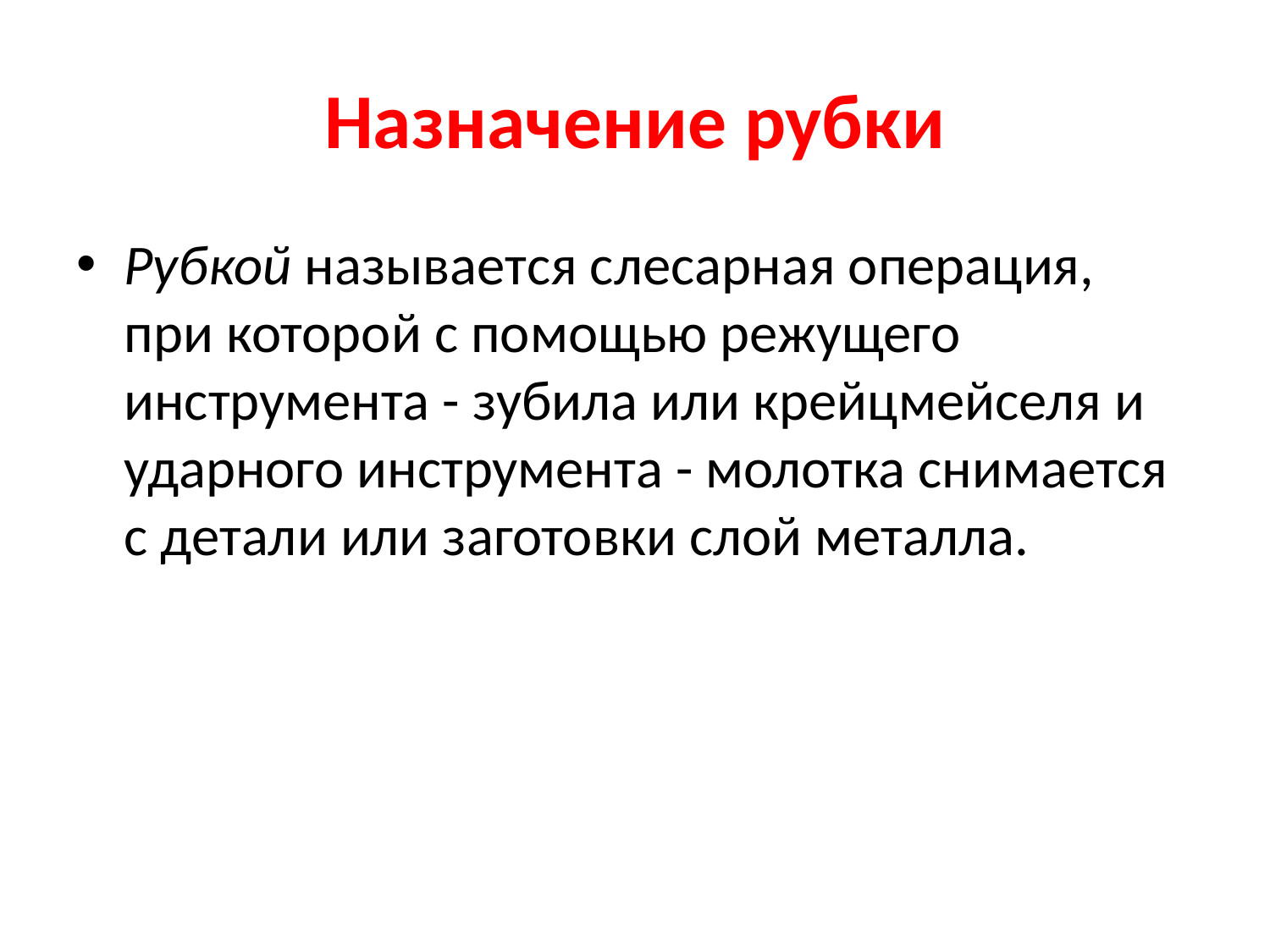

# Назначение рубки
Рубкой называется слесарная операция, при которой с помощью режущего инструмента - зубила или крейцмейселя и ударного инструмента - молотка снимается с детали или заготовки слой металла.